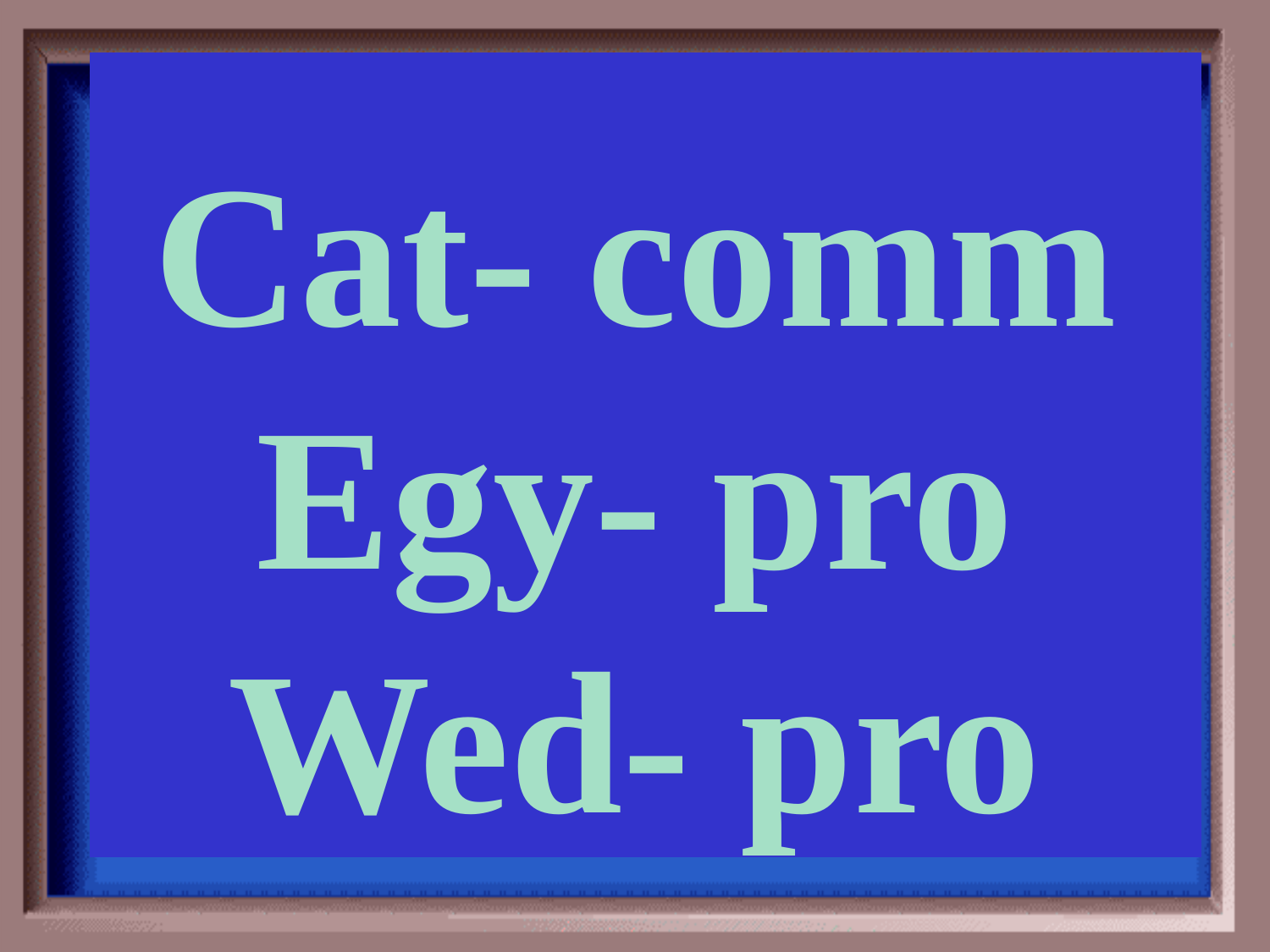

Category #3 $200 Question

Cat- comm
Egy- pro
Wed- pro